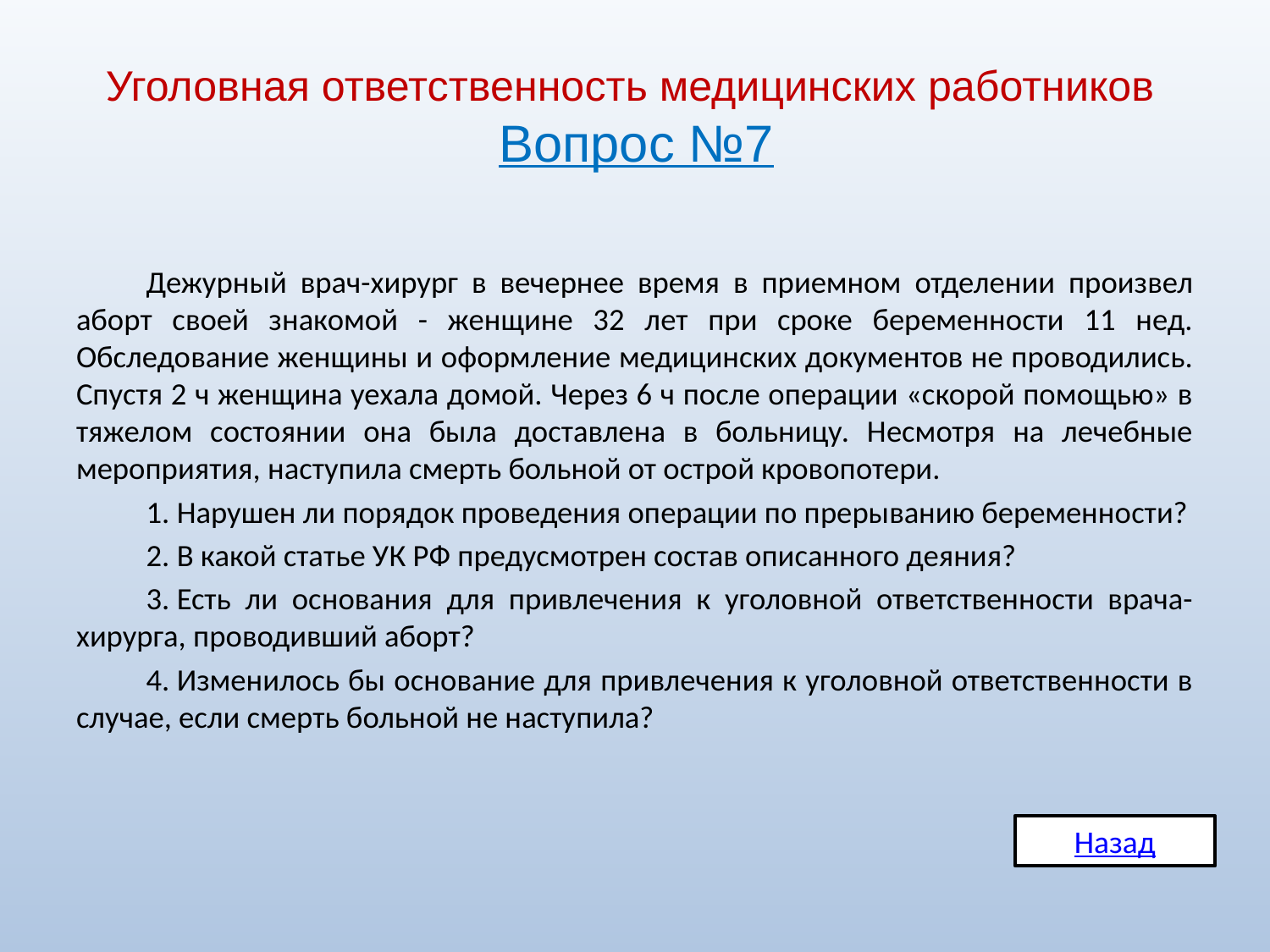

# Уголовная ответственность медицинских работников Вопрос №7
	Дежурный врач-хирург в вечернее время в приемном отделении произвел аборт своей знакомой - женщине 32 лет при сроке беременности 11 нед. Обследование женщины и оформление медицинских документов не проводились. Спустя 2 ч женщина уехала домой. Через 6 ч после операции «скорой помощью» в тяжелом состоянии она была доставлена в больницу. Несмотря на лечебные мероприятия, наступила смерть больной от острой кровопотери.
	1. Нарушен ли порядок проведения операции по прерыванию беременности?
	2. В какой статье УК РФ предусмотрен состав описанного деяния?
	3. Есть ли основания для привлечения к уголовной ответственности врача-хирурга, проводивший аборт?
	4. Изменилось бы основание для привлечения к уголовной ответственности в случае, если смерть больной не наступила?

Назад